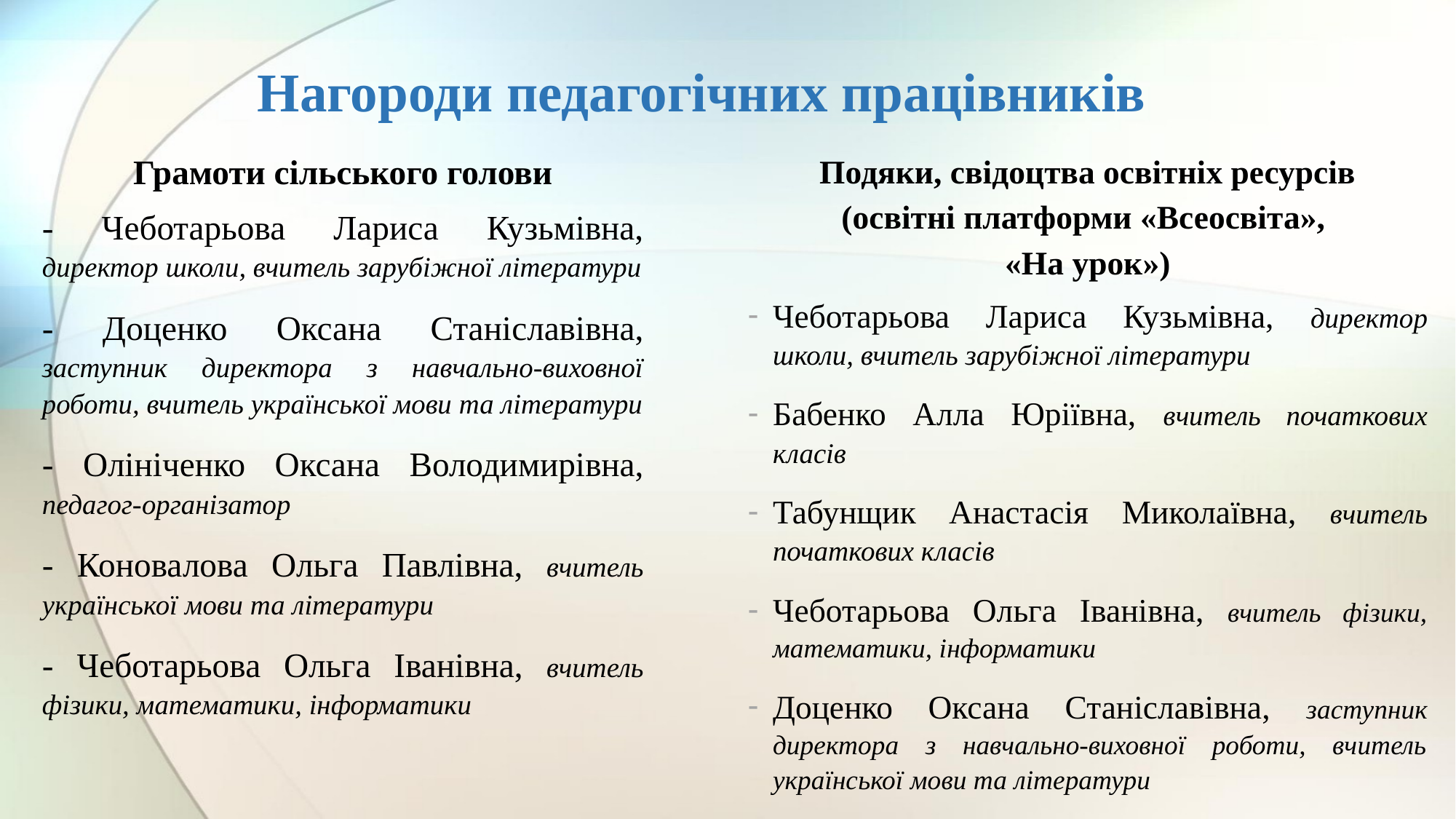

# Нагороди педагогічних працівників
Подяки, свідоцтва освітніх ресурсів
(освітні платформи «Всеосвіта»,
«На урок»)
Чеботарьова Лариса Кузьмівна, директор школи, вчитель зарубіжної літератури
Бабенко Алла Юріївна, вчитель початкових класів
Табунщик Анастасія Миколаївна, вчитель початкових класів
Чеботарьова Ольга Іванівна, вчитель фізики, математики, інформатики
Доценко Оксана Станіславівна, заступник директора з навчально-виховної роботи, вчитель української мови та літератури

Грамоти сільського голови
- Чеботарьова Лариса Кузьмівна, директор школи, вчитель зарубіжної літератури
- Доценко Оксана Станіславівна, заступник директора з навчально-виховної роботи, вчитель української мови та літератури
- Олініченко Оксана Володимирівна, педагог-організатор
- Коновалова Ольга Павлівна, вчитель української мови та літератури
- Чеботарьова Ольга Іванівна, вчитель фізики, математики, інформатики